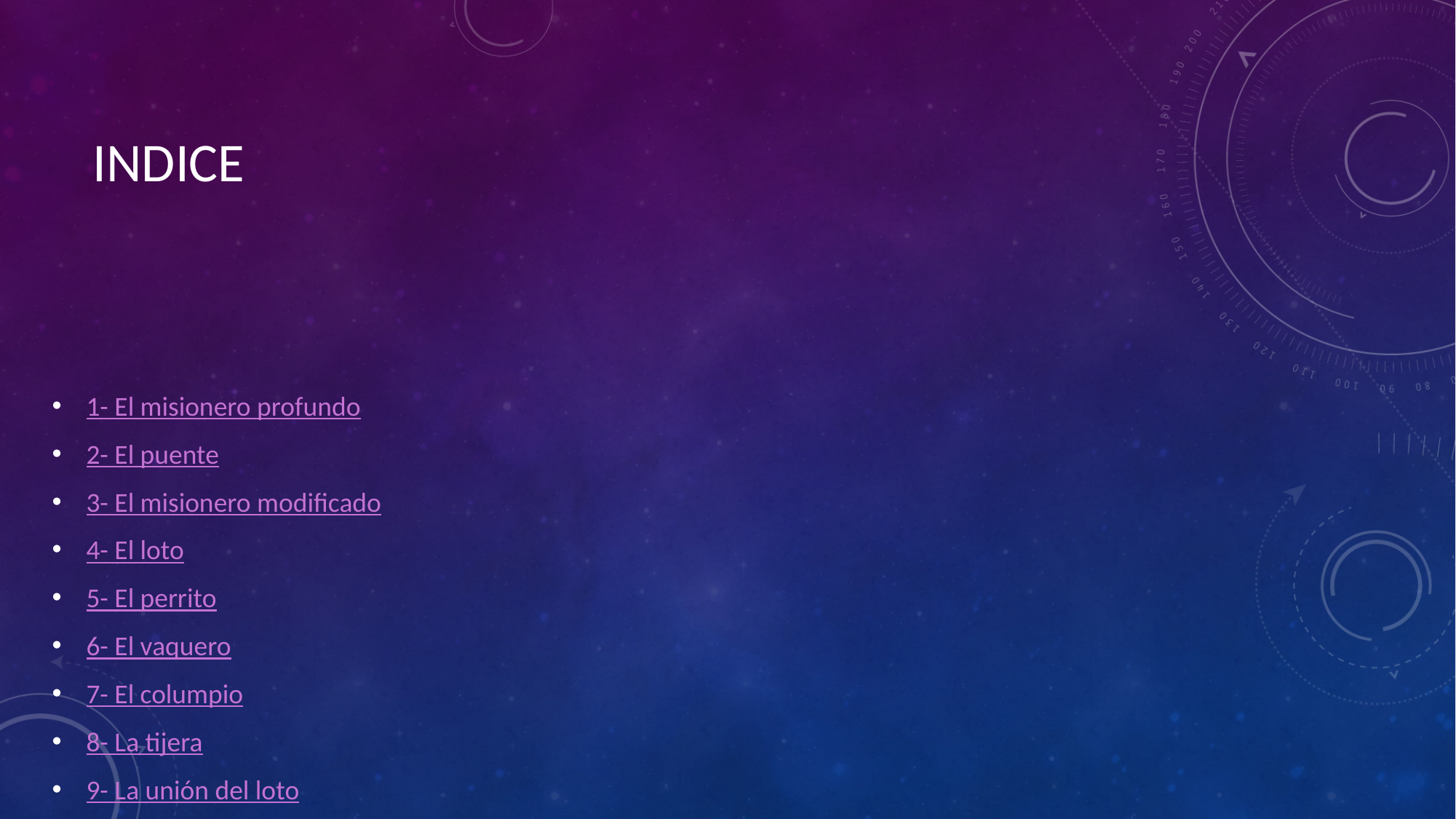

# indice
1- El misionero profundo
2- El puente
3- El misionero modificado
4- El loto
5- El perrito
6- El vaquero
7- El columpio
8- La tijera
9- La unión del loto